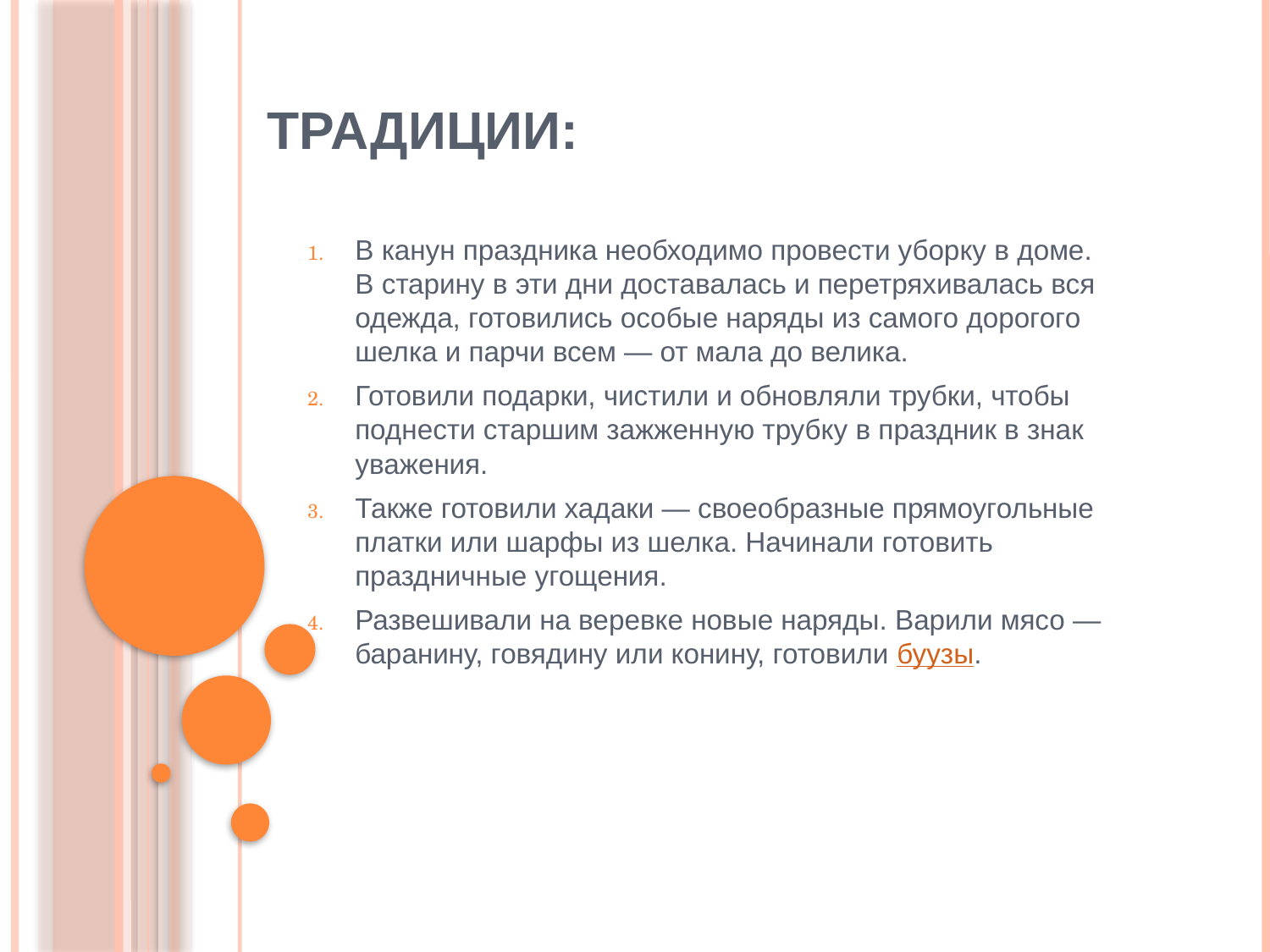

# Традиции:
В канун праздника необходимо провести уборку в доме. В старину в эти дни доставалась и перетряхивалась вся одежда, готовились особые наряды из самого дорогого шелка и парчи всем — от мала до велика.
Готовили подарки, чистили и обновляли трубки, чтобы поднести старшим зажженную трубку в праздник в знак уважения.
Также готовили хадаки — своеобразные прямоугольные платки или шарфы из шелка. Начинали готовить праздничные угощения.
Развешивали на веревке новые наряды. Варили мясо — баранину, говядину или конину, готовили буузы.

.